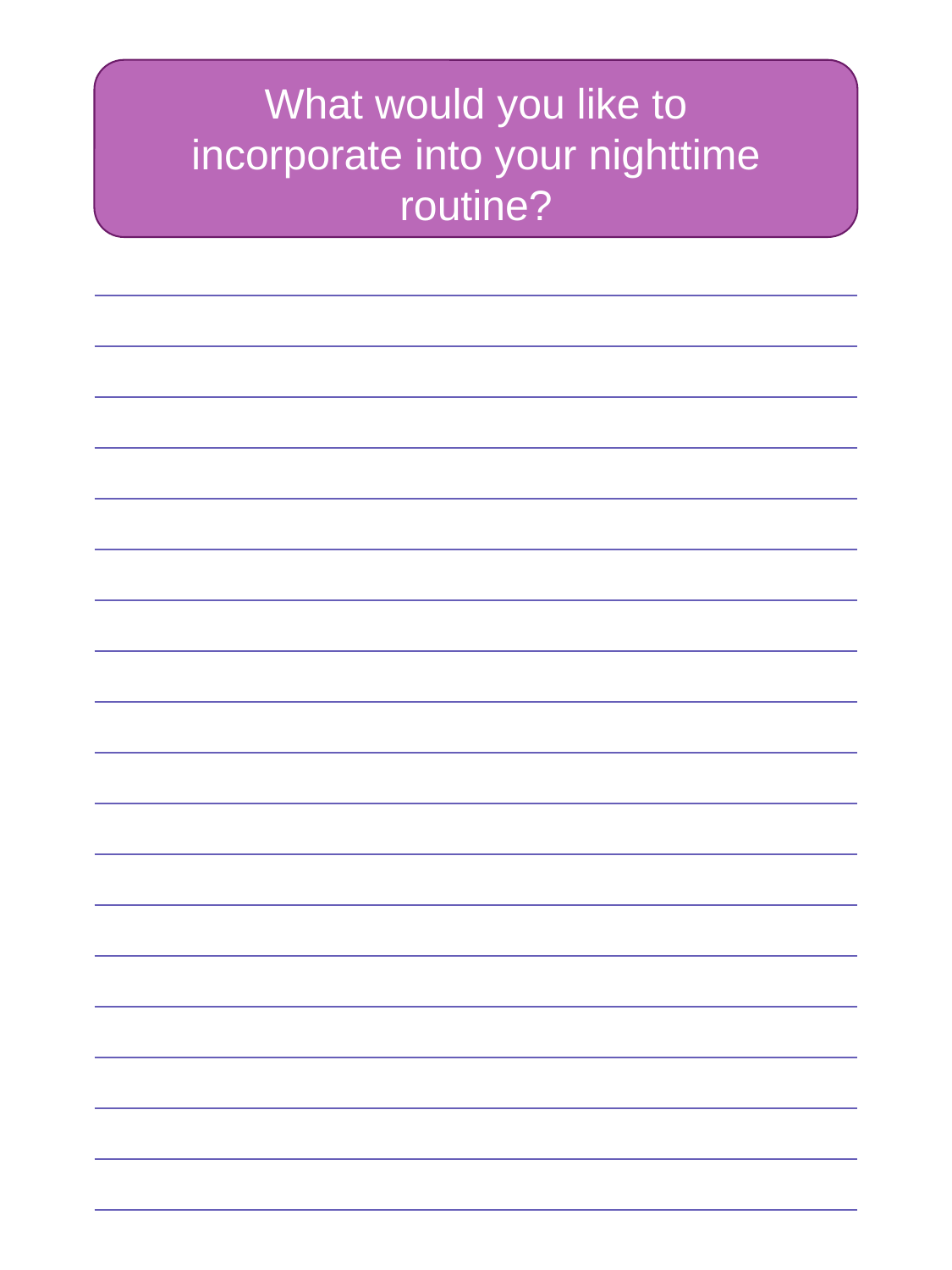

What would you like to incorporate into your nighttime routine?
|  |
| --- |
|  |
|  |
|  |
|  |
|  |
|  |
|  |
|  |
|  |
|  |
|  |
|  |
|  |
|  |
|  |
|  |
|  |